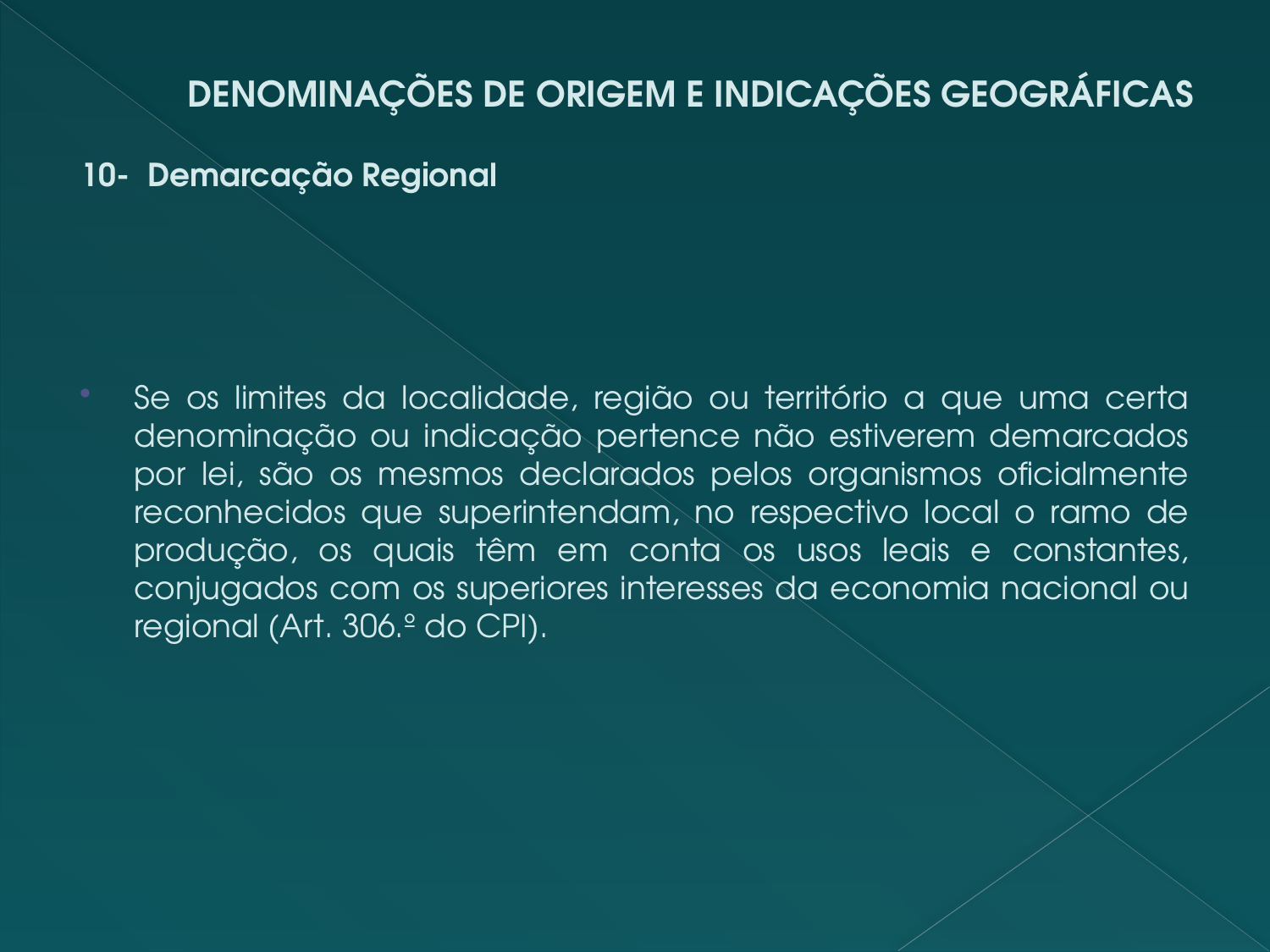

# DENOMINAÇÕES DE ORIGEM E INDICAÇÕES GEOGRÁFICAS
10-  Demarcação Regional

Se os limites da localidade, região ou território a que uma certa denominação ou indicação pertence não estiverem demarcados por lei, são os mesmos declarados pelos organismos oficialmente reconhecidos que superintendam, no respectivo local o ramo de produção, os quais têm em conta os usos leais e constantes, conjugados com os superiores interesses da economia nacional ou regional (Art. 306.º do CPI).